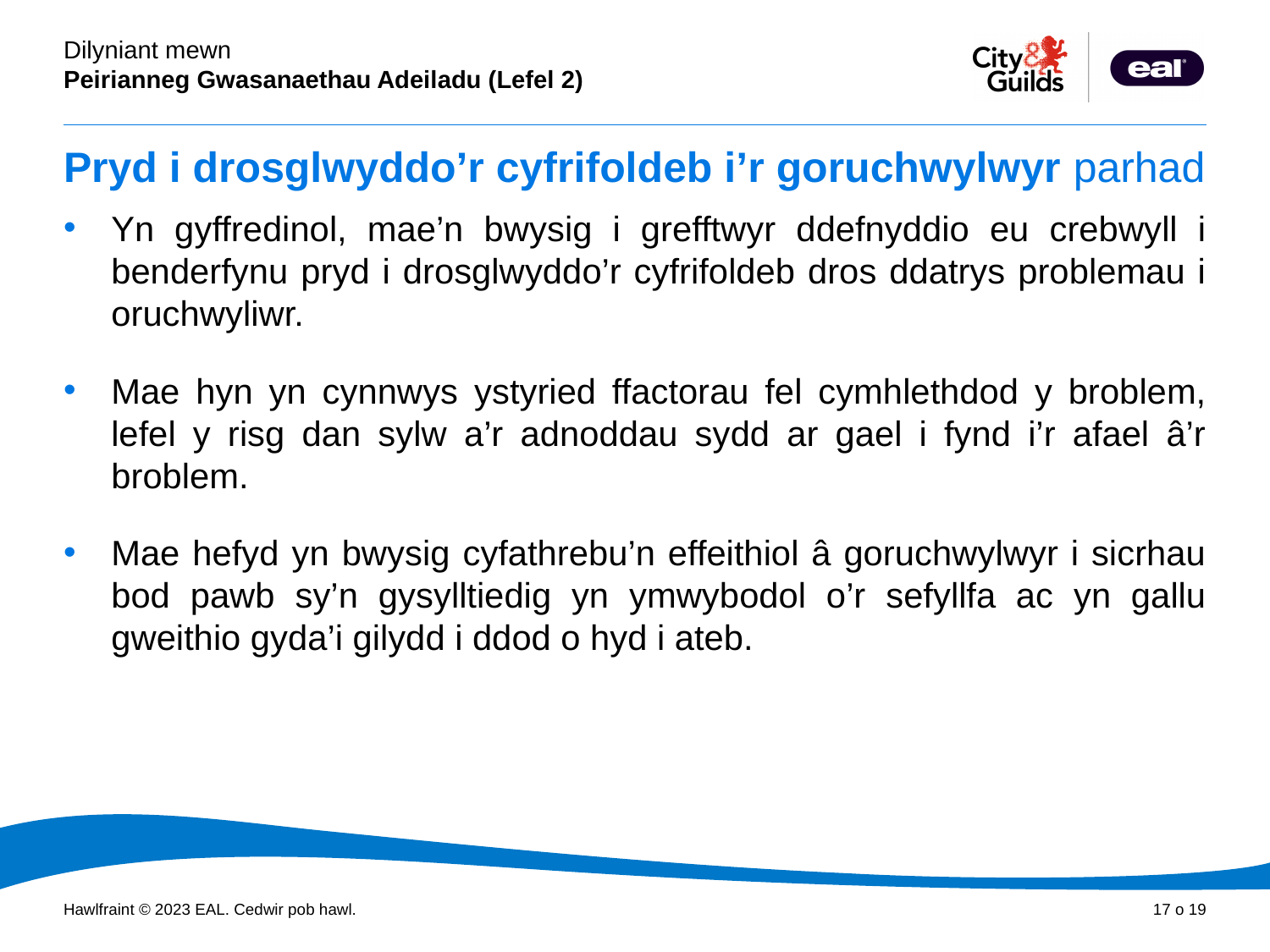

# Pryd i drosglwyddo’r cyfrifoldeb i’r goruchwylwyr parhad
Yn gyffredinol, mae’n bwysig i grefftwyr ddefnyddio eu crebwyll i benderfynu pryd i drosglwyddo’r cyfrifoldeb dros ddatrys problemau i oruchwyliwr.
Mae hyn yn cynnwys ystyried ffactorau fel cymhlethdod y broblem, lefel y risg dan sylw a’r adnoddau sydd ar gael i fynd i’r afael â’r broblem.
Mae hefyd yn bwysig cyfathrebu’n effeithiol â goruchwylwyr i sicrhau bod pawb sy’n gysylltiedig yn ymwybodol o’r sefyllfa ac yn gallu gweithio gyda’i gilydd i ddod o hyd i ateb.